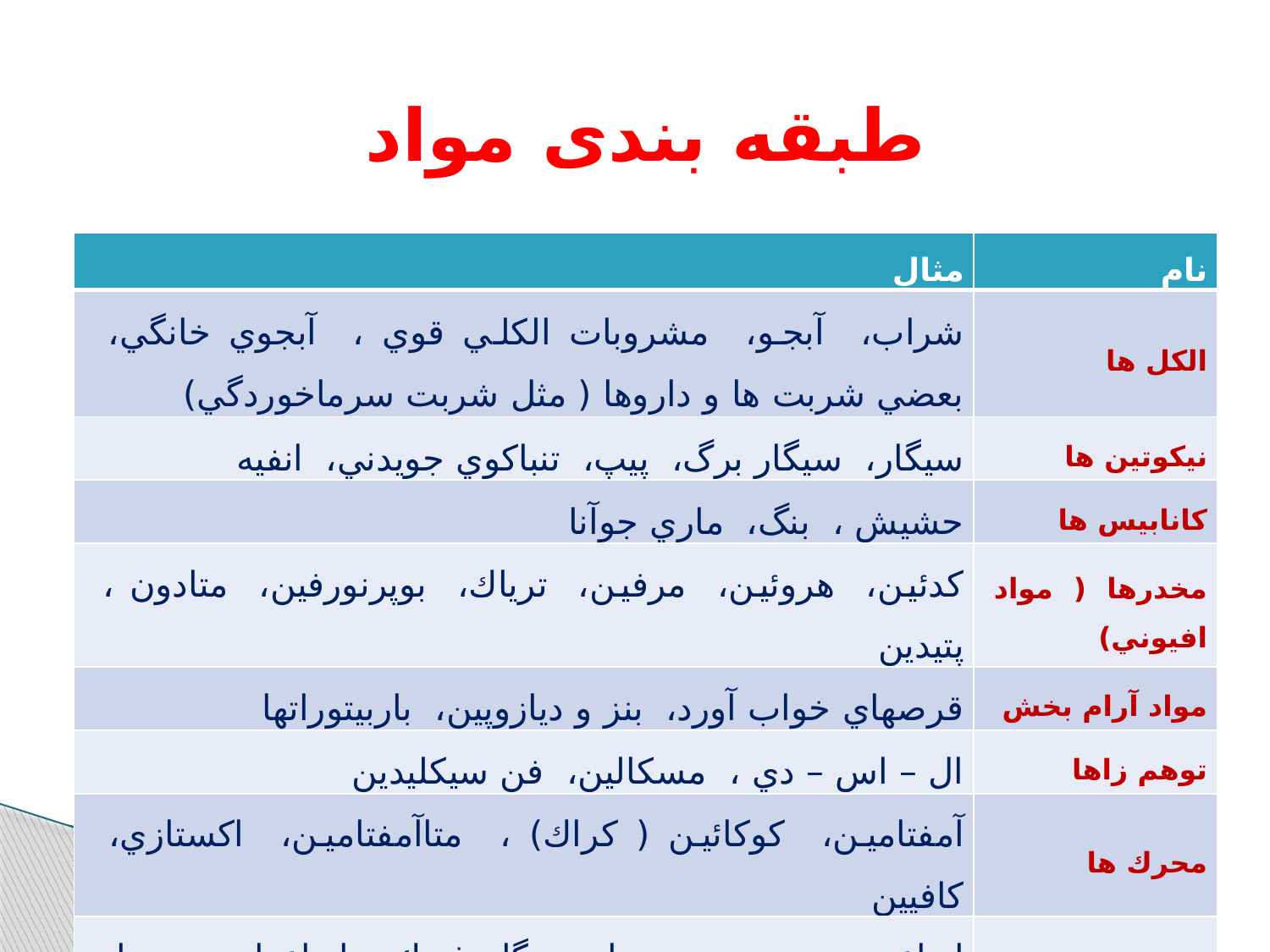

# طبقه بندی مواد
| مثال | نام |
| --- | --- |
| شراب، آبجو، مشروبات الكلي قوي ، آبجوي خانگي، بعضي شربت ها و داروها ( مثل شربت سرماخوردگي) | الكل ها |
| سيگار، سيگار برگ، پيپ، تنباكوي جويدني، انفيه | نيكوتين ها |
| حشيش ، بنگ، ماري جوآنا | كانابيس ها |
| كدئين، هروئين، مرفين، ترياك، بوپرنورفين، متادون ، پتيدين | مخدرها ( مواد افيوني) |
| قرصهاي خواب آورد، بنز و دیازوپين، باربيتوراتها | مواد آرام بخش |
| ال – اس – دي ، مسكالين، فن سيكليدين | توهم زاها |
| آمفتامين، كوكائين ( كراك) ، متاآمفتامين، اكستازي، كافيين | محرك ها |
| انواع چسب، بنزين، اتر، گاز فندك، انواع اسپري ها، برخي رنگها | استنشاقي ها |